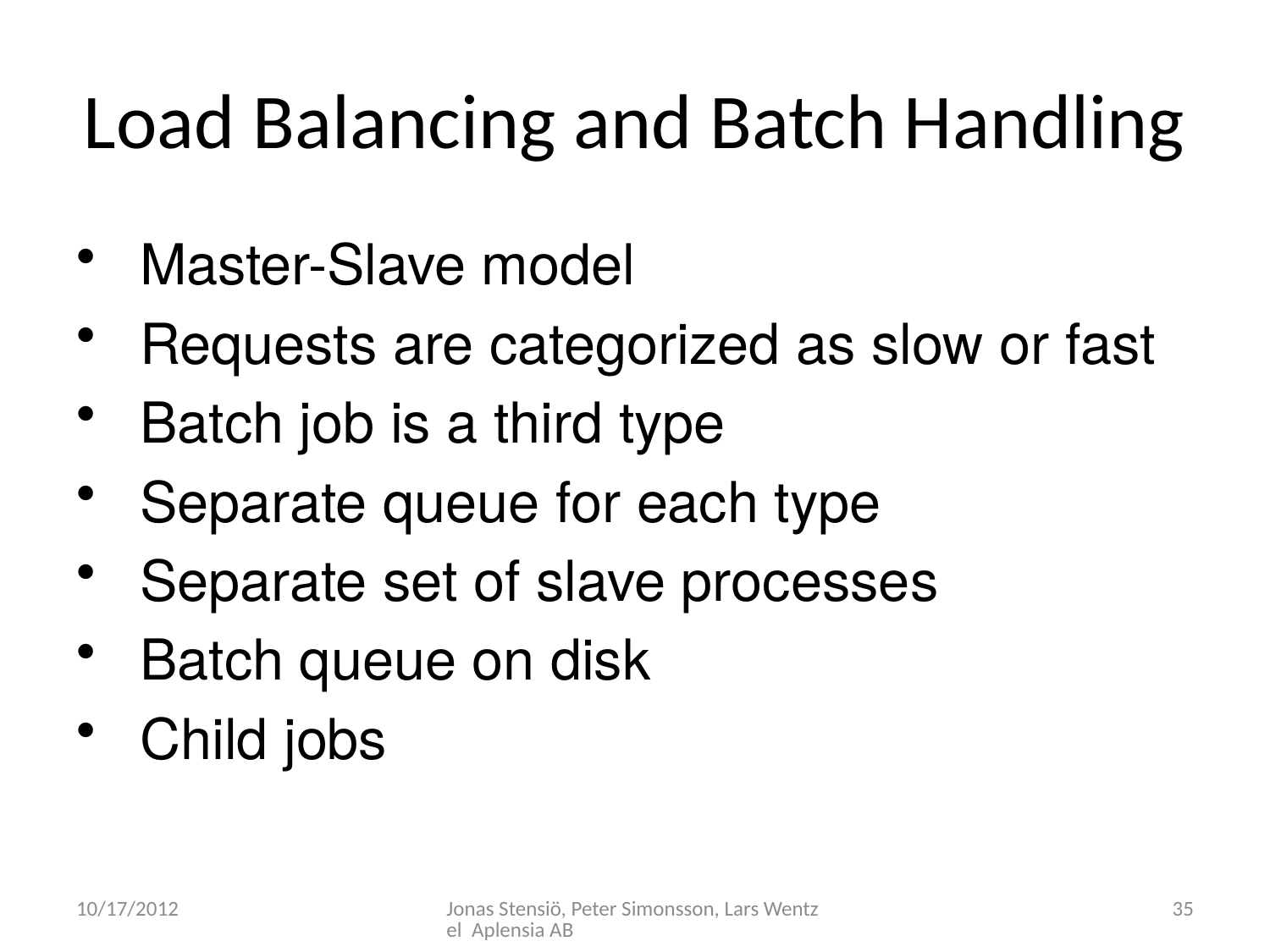

# Load Balancing and Batch Handling
Master-Slave model
Requests are categorized as slow or fast
Batch job is a third type
Separate queue for each type
Separate set of slave processes
Batch queue on disk
Child jobs
10/17/2012
Jonas Stensiö, Peter Simonsson, Lars Wentzel  Aplensia AB
35